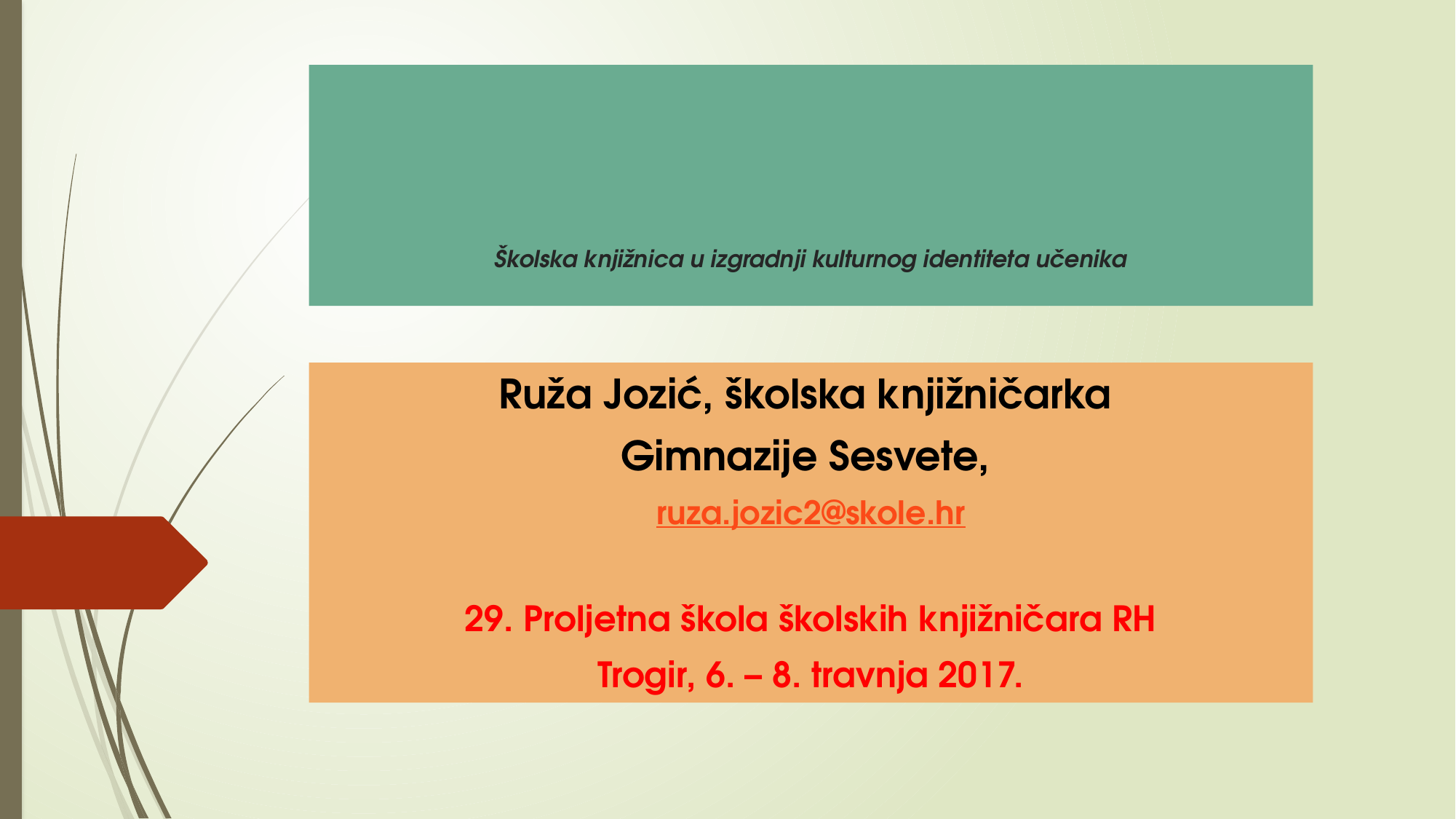

# Školska knjižnica u izgradnji kulturnog identiteta učenika
Ruža Jozić, školska knjižničarka
Gimnazije Sesvete,
ruza.jozic2@skole.hr

29. Proljetna škola školskih knjižničara RH
Trogir, 6. – 8. travnja 2017.